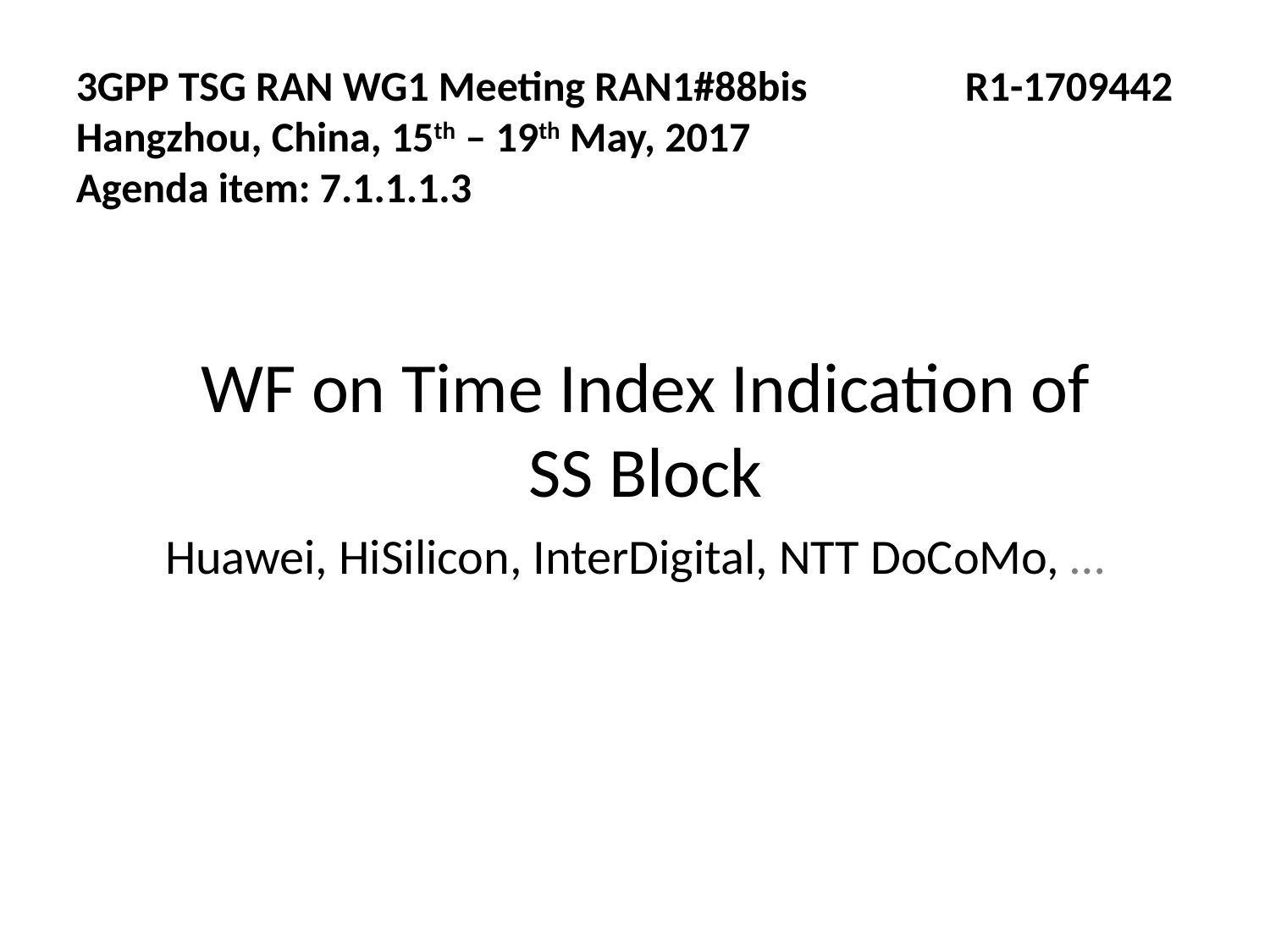

3GPP TSG RAN WG1 Meeting RAN1#88bis		R1-1709442
Hangzhou, China, 15th – 19th May, 2017
Agenda item: 7.1.1.1.3
WF on Time Index Indication of SS Block
Huawei, HiSilicon, InterDigital, NTT DoCoMo, …